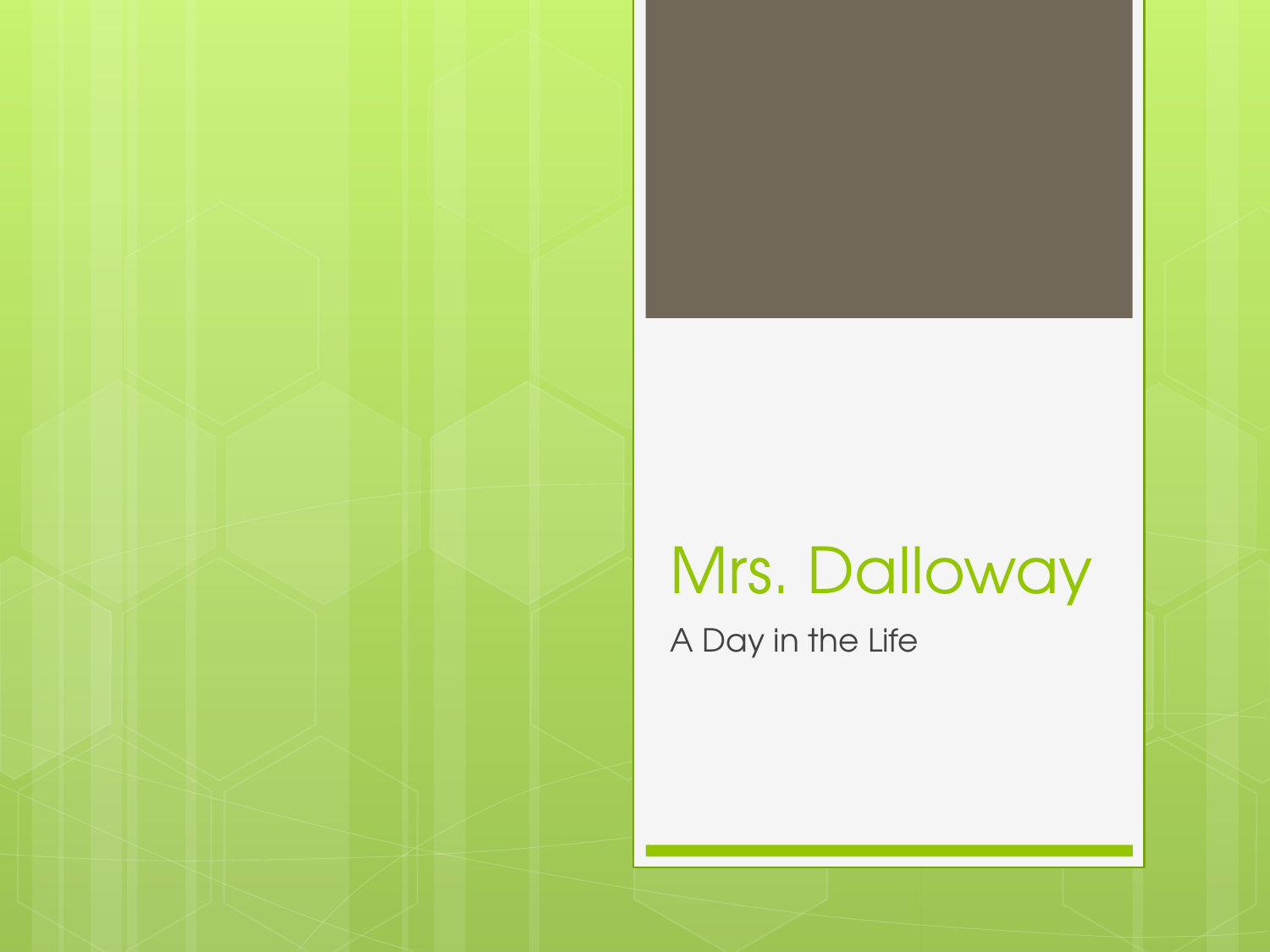

# Mrs. Dalloway
A Day in the Life